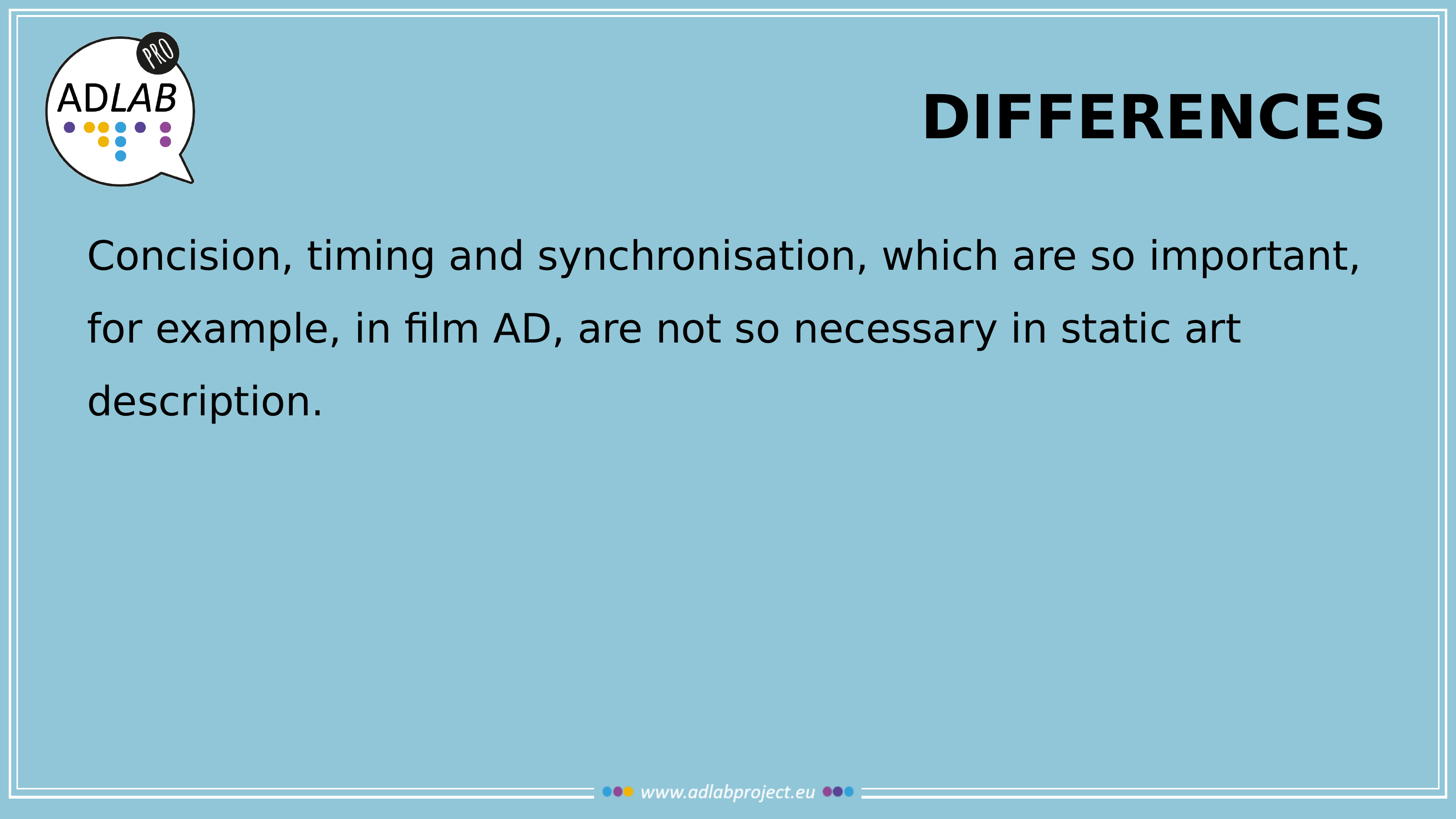

# differences
Concision, timing and synchronisation, which are so important, for example, in film AD, are not so necessary in static art description.